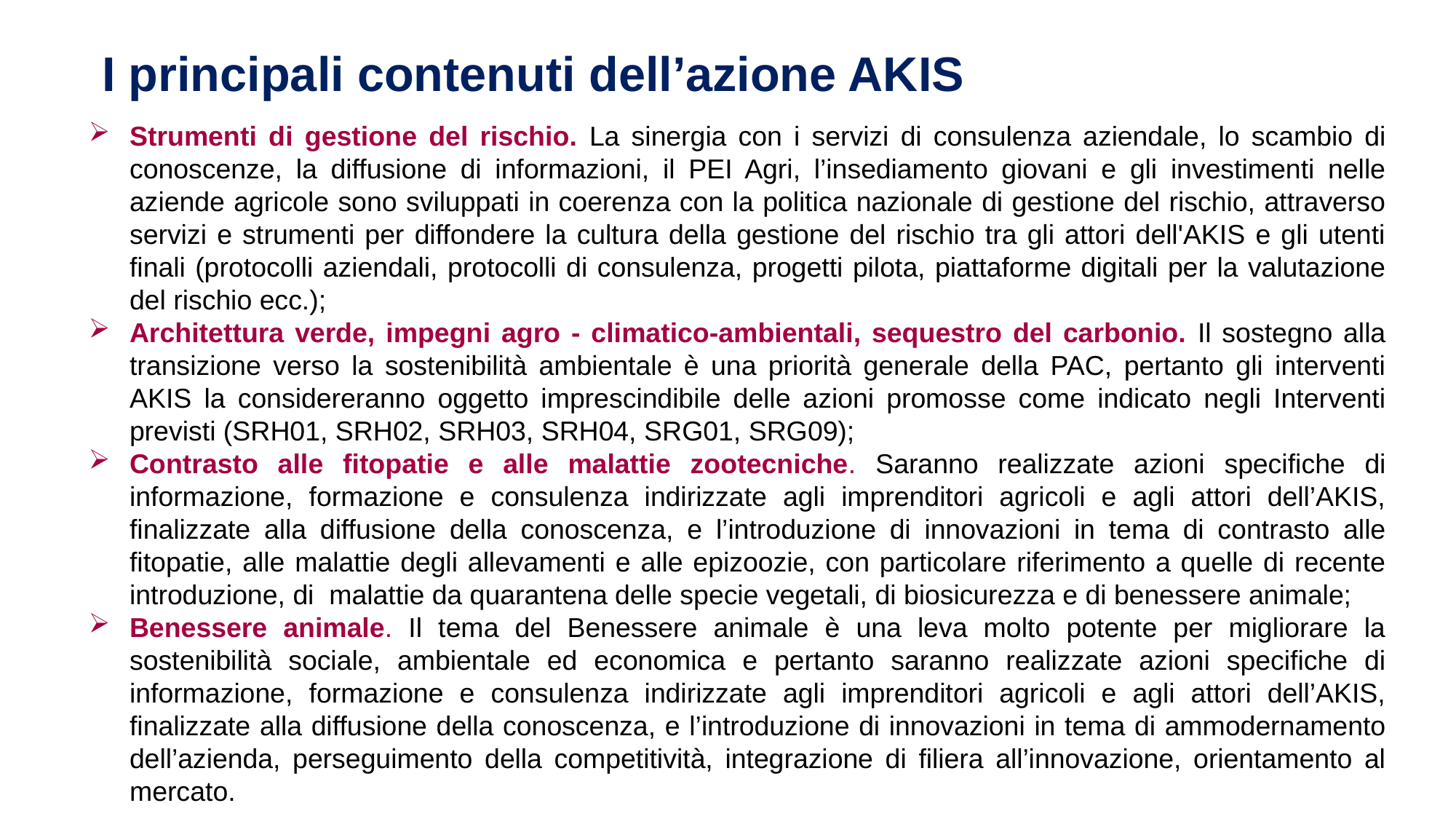

I principali contenuti dell’azione AKIS
Strumenti di gestione del rischio. La sinergia con i servizi di consulenza aziendale, lo scambio di conoscenze, la diffusione di informazioni, il PEI Agri, l’insediamento giovani e gli investimenti nelle aziende agricole sono sviluppati in coerenza con la politica nazionale di gestione del rischio, attraverso servizi e strumenti per diffondere la cultura della gestione del rischio tra gli attori dell'AKIS e gli utenti finali (protocolli aziendali, protocolli di consulenza, progetti pilota, piattaforme digitali per la valutazione del rischio ecc.);
Architettura verde, impegni agro - climatico-ambientali, sequestro del carbonio. Il sostegno alla transizione verso la sostenibilità ambientale è una priorità generale della PAC, pertanto gli interventi AKIS la considereranno oggetto imprescindibile delle azioni promosse come indicato negli Interventi previsti (SRH01, SRH02, SRH03, SRH04, SRG01, SRG09);
Contrasto alle fitopatie e alle malattie zootecniche. Saranno realizzate azioni specifiche di informazione, formazione e consulenza indirizzate agli imprenditori agricoli e agli attori dell’AKIS, finalizzate alla diffusione della conoscenza, e l’introduzione di innovazioni in tema di contrasto alle fitopatie, alle malattie degli allevamenti e alle epizoozie, con particolare riferimento a quelle di recente introduzione, di  malattie da quarantena delle specie vegetali, di biosicurezza e di benessere animale;
Benessere animale. Il tema del Benessere animale è una leva molto potente per migliorare la sostenibilità sociale, ambientale ed economica e pertanto saranno realizzate azioni specifiche di informazione, formazione e consulenza indirizzate agli imprenditori agricoli e agli attori dell’AKIS, finalizzate alla diffusione della conoscenza, e l’introduzione di innovazioni in tema di ammodernamento dell’azienda, perseguimento della competitività, integrazione di filiera all’innovazione, orientamento al mercato.